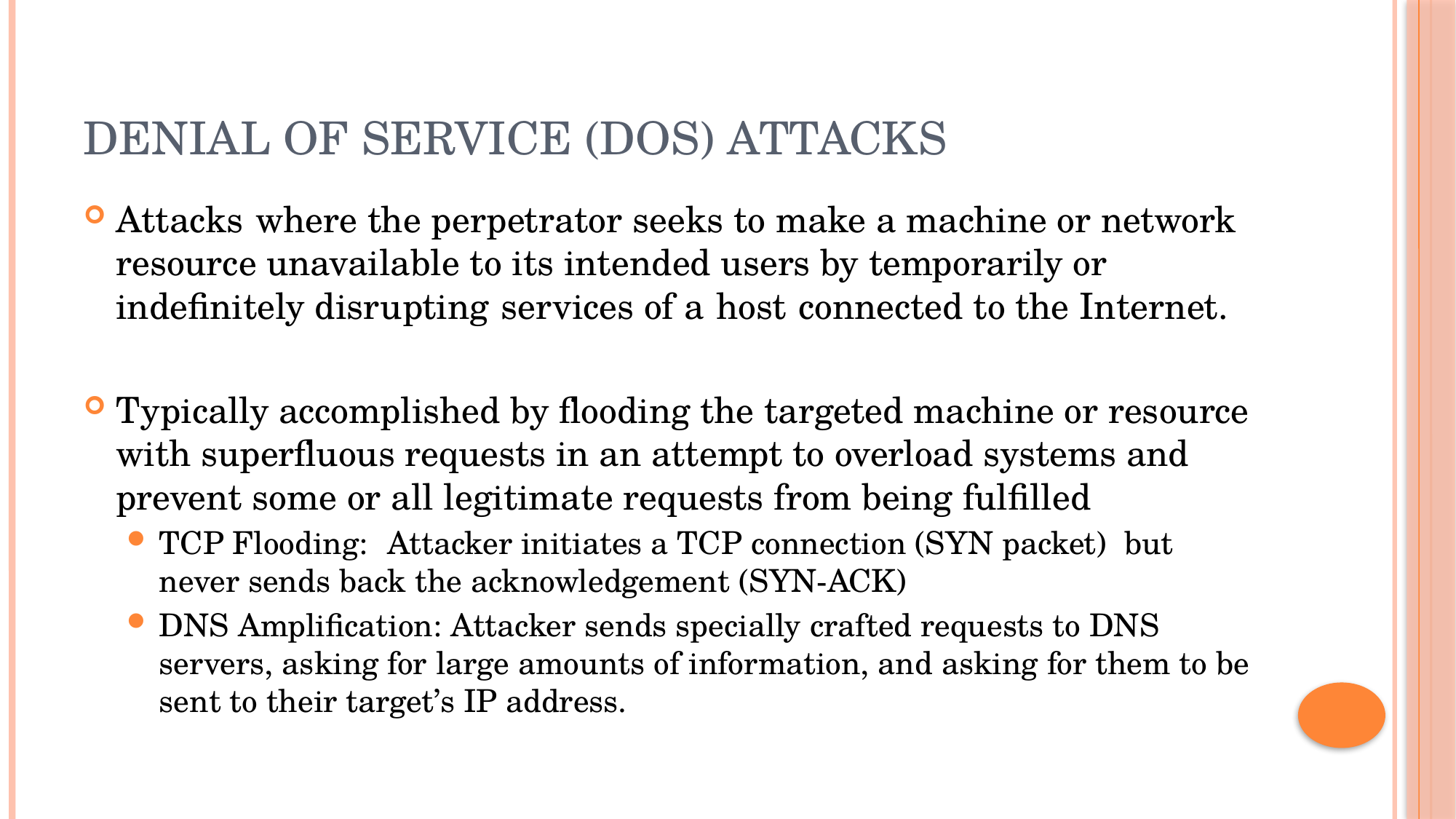

# Denial of Service (DoS) Attacks
Attacks where the perpetrator seeks to make a machine or network resource unavailable to its intended users by temporarily or indefinitely disrupting services of a host connected to the Internet.

Typically accomplished by flooding the targeted machine or resource with superfluous requests in an attempt to overload systems and prevent some or all legitimate requests from being fulfilled
TCP Flooding:  Attacker initiates a TCP connection (SYN packet)  but never sends back the acknowledgement (SYN-ACK)
DNS Amplification: Attacker sends specially crafted requests to DNS servers, asking for large amounts of information, and asking for them to be sent to their target’s IP address.